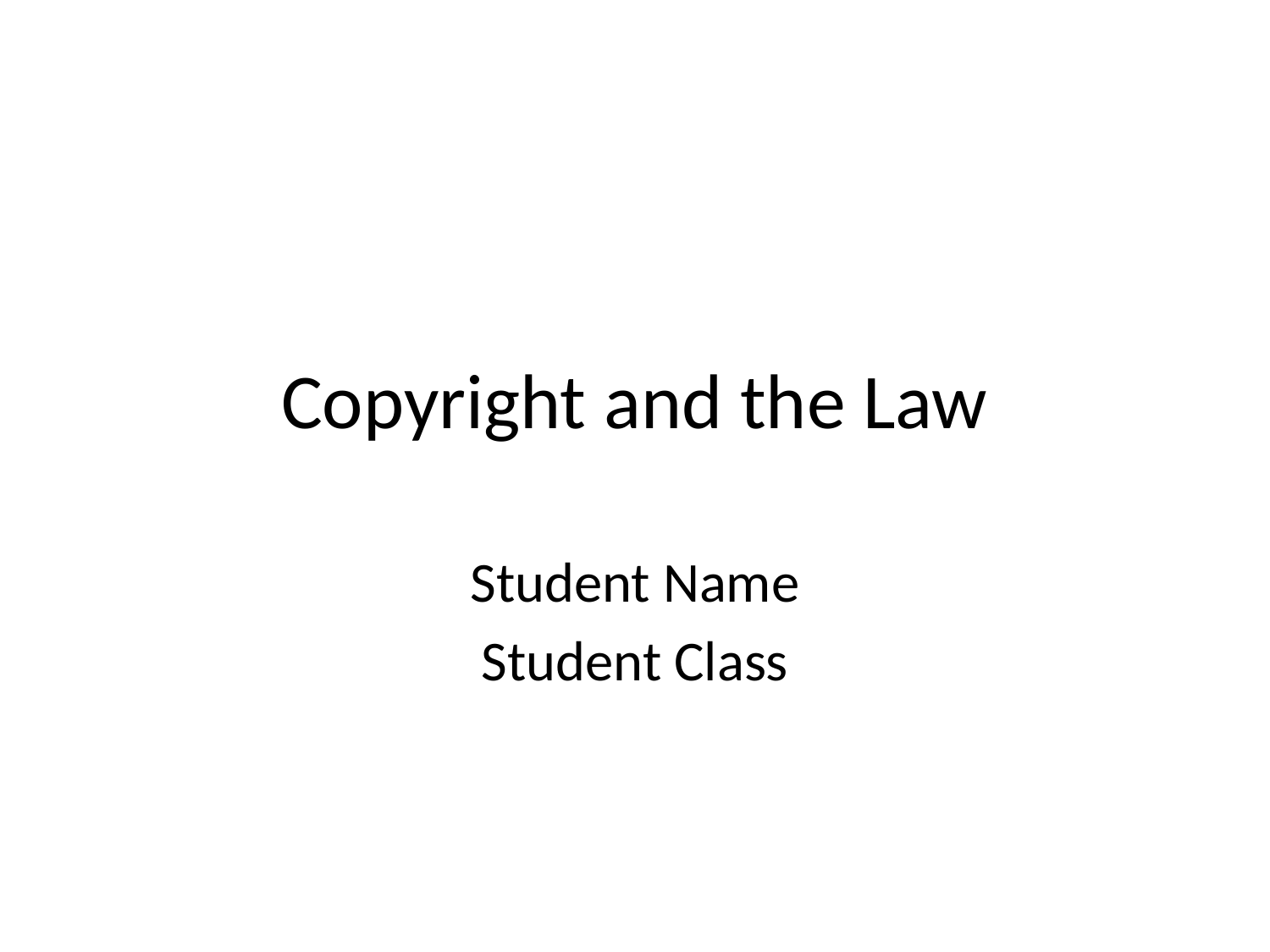

# Copyright and the Law
Student Name
Student Class